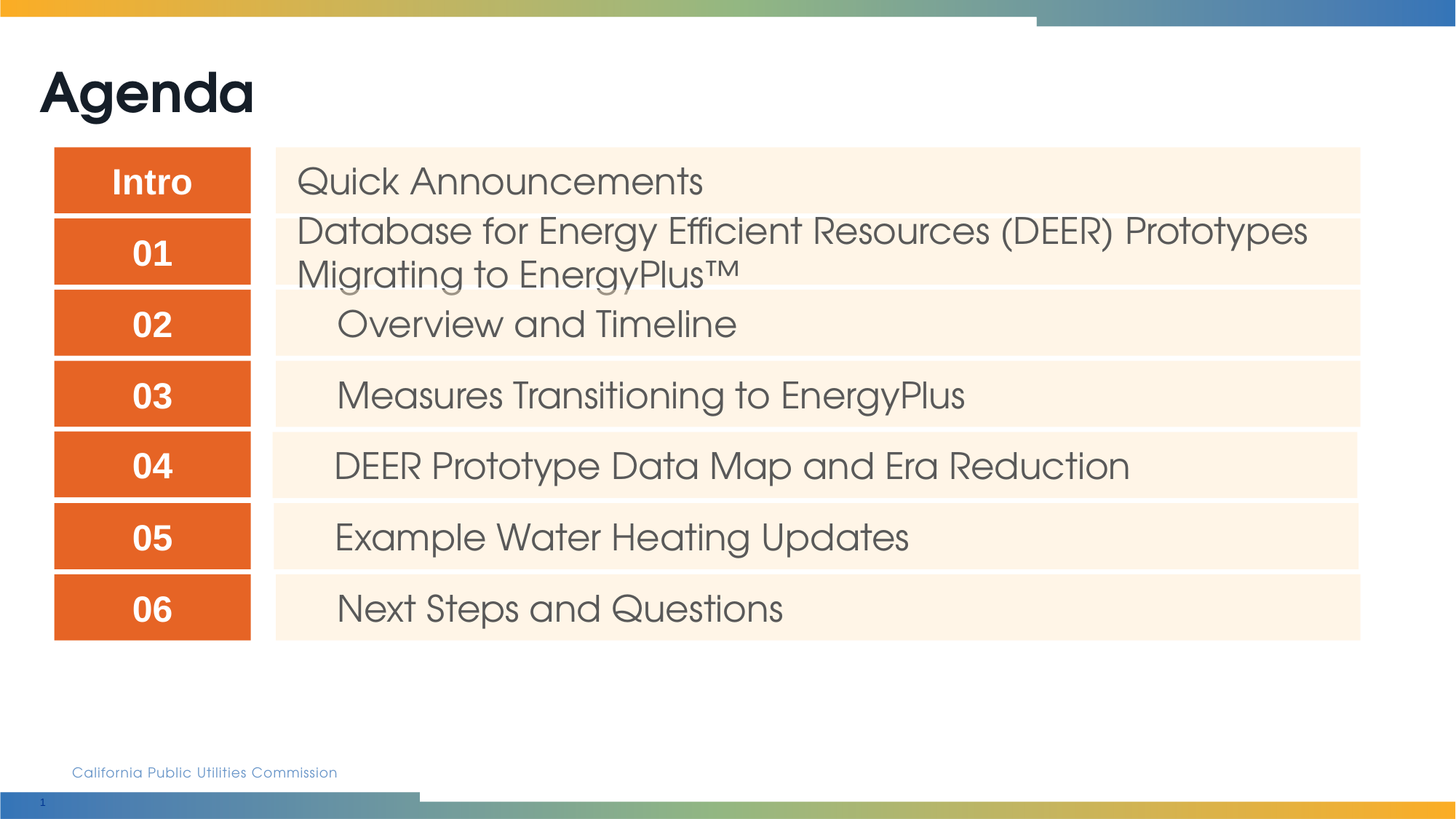

# Agenda
Intro
Quick Announcements
01
Database for Energy Efficient Resources (DEER) Prototypes Migrating to EnergyPlus™
02
    Overview and Timeline
    Measures Transitioning to EnergyPlus
03
04
    DEER Prototype Data Map and Era Reduction
    Example Water Heating Updates
05
    Next Steps and Questions
06
1